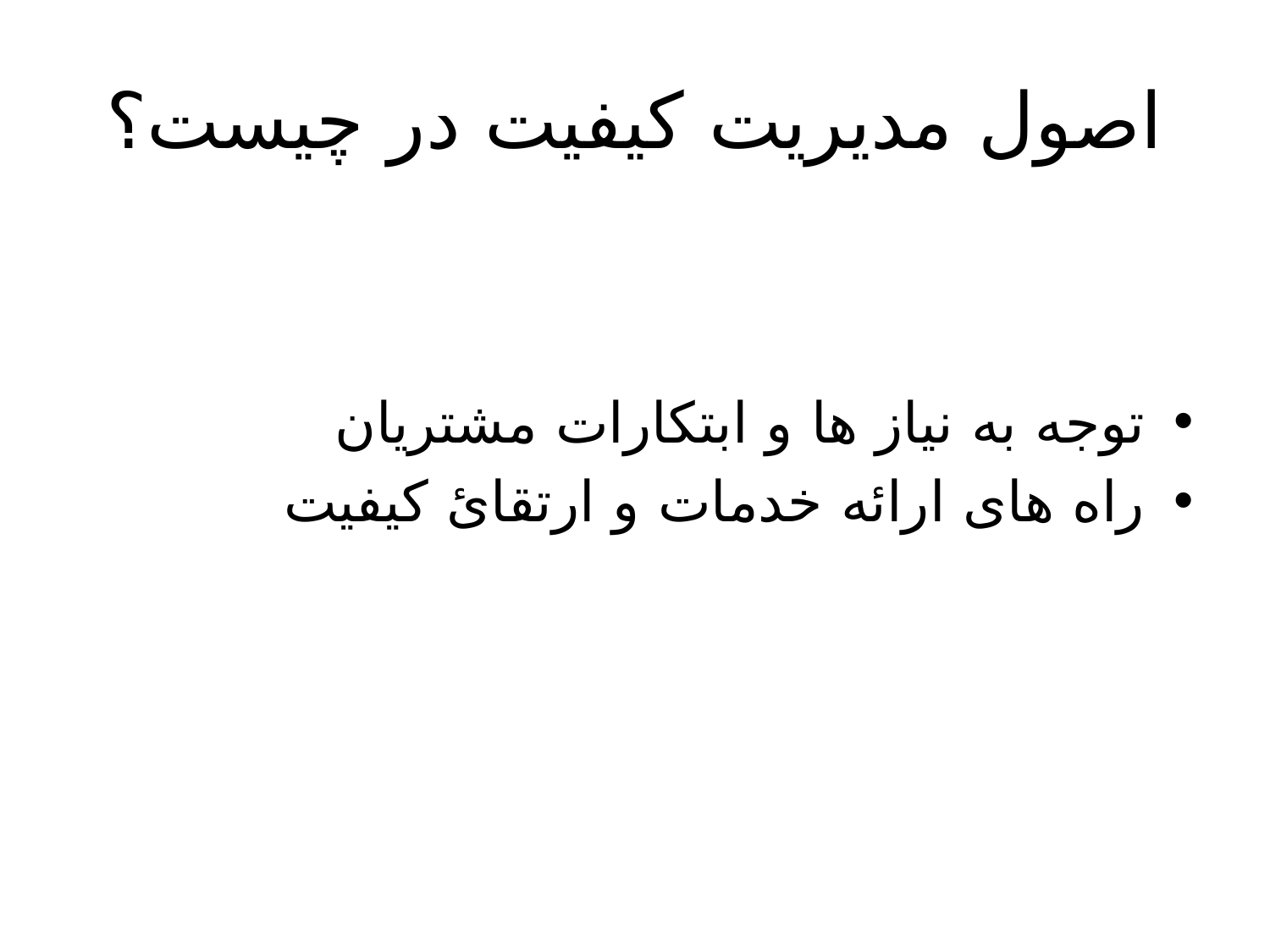

# اصول مدیریت کیفیت در چیست؟

توجه به نیاز ها و ابتکارات مشتریان
راه های ارائه خدمات و ارتقائ کیفیت